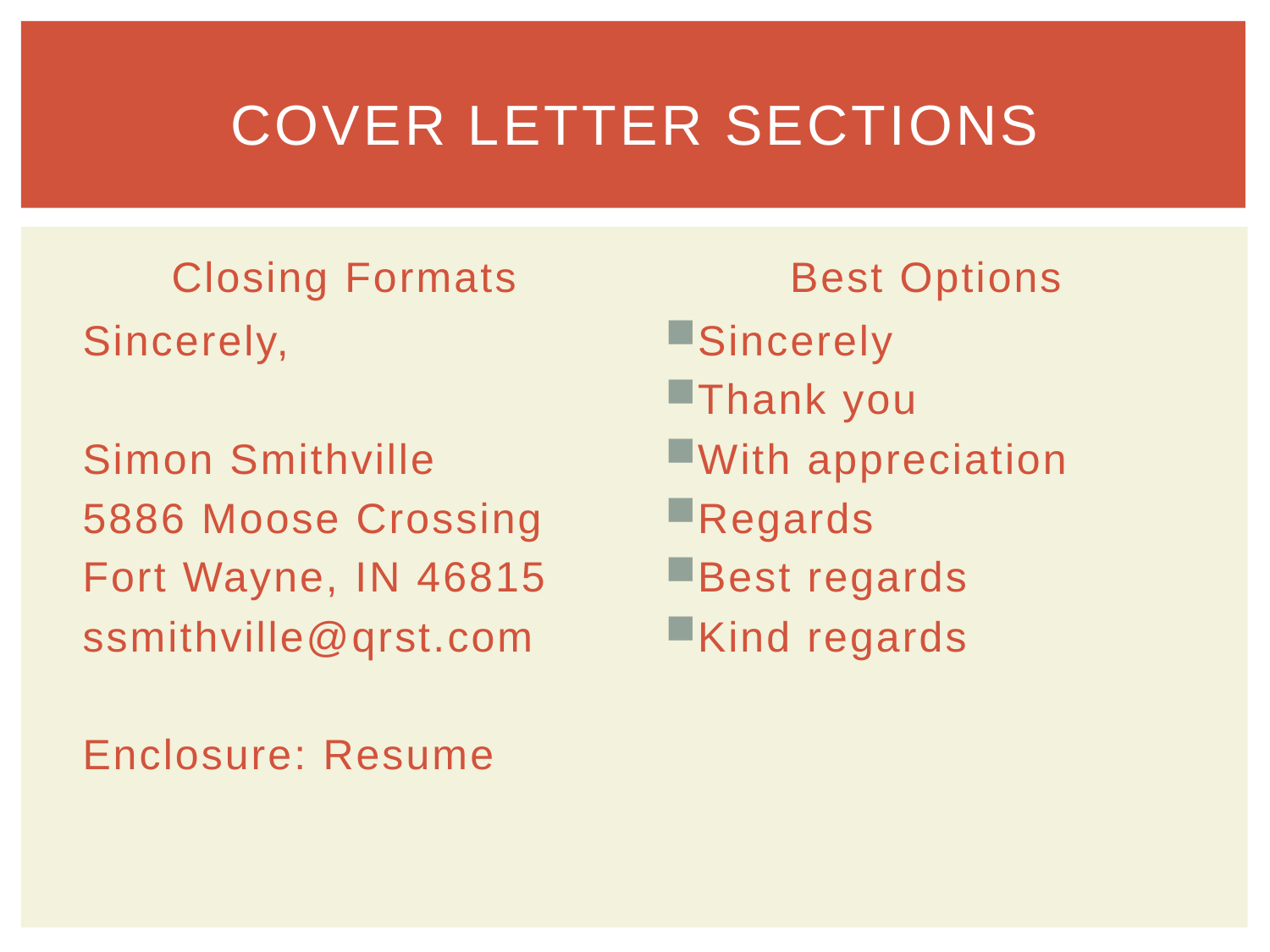

# Cover letter Sections
Closing Formats
Best Options
Sincerely,

Simon Smithville
5886 Moose Crossing
Fort Wayne, IN 46815
ssmithville@qrst.com

Enclosure: Resume
Sincerely
Thank you
With appreciation
Regards
Best regards
Kind regards